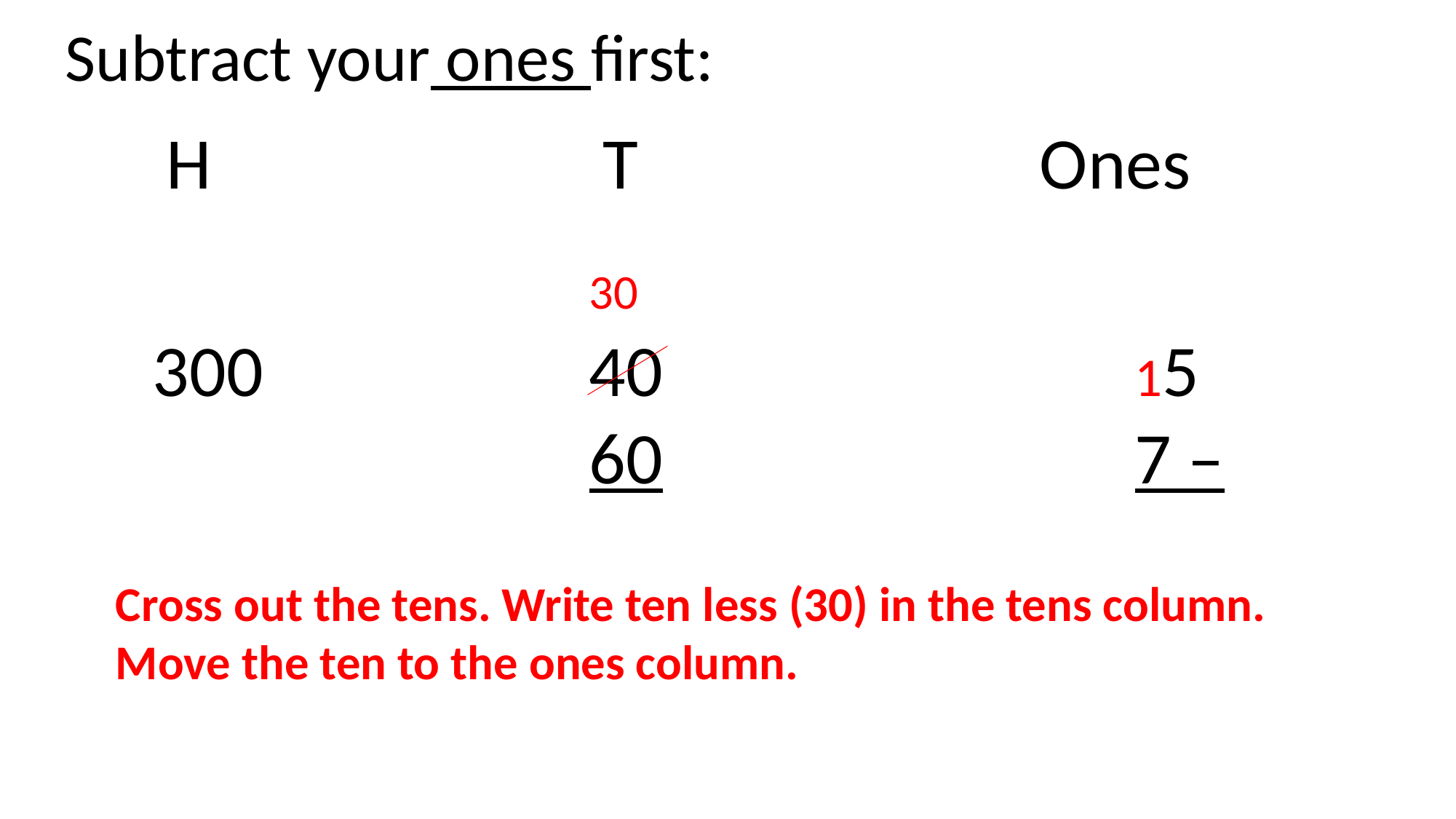

Subtract your ones first:
H				T				Ones
				30
300			40					15
				60					7 –

Cross out the tens. Write ten less (30) in the tens column. Move the ten to the ones column.